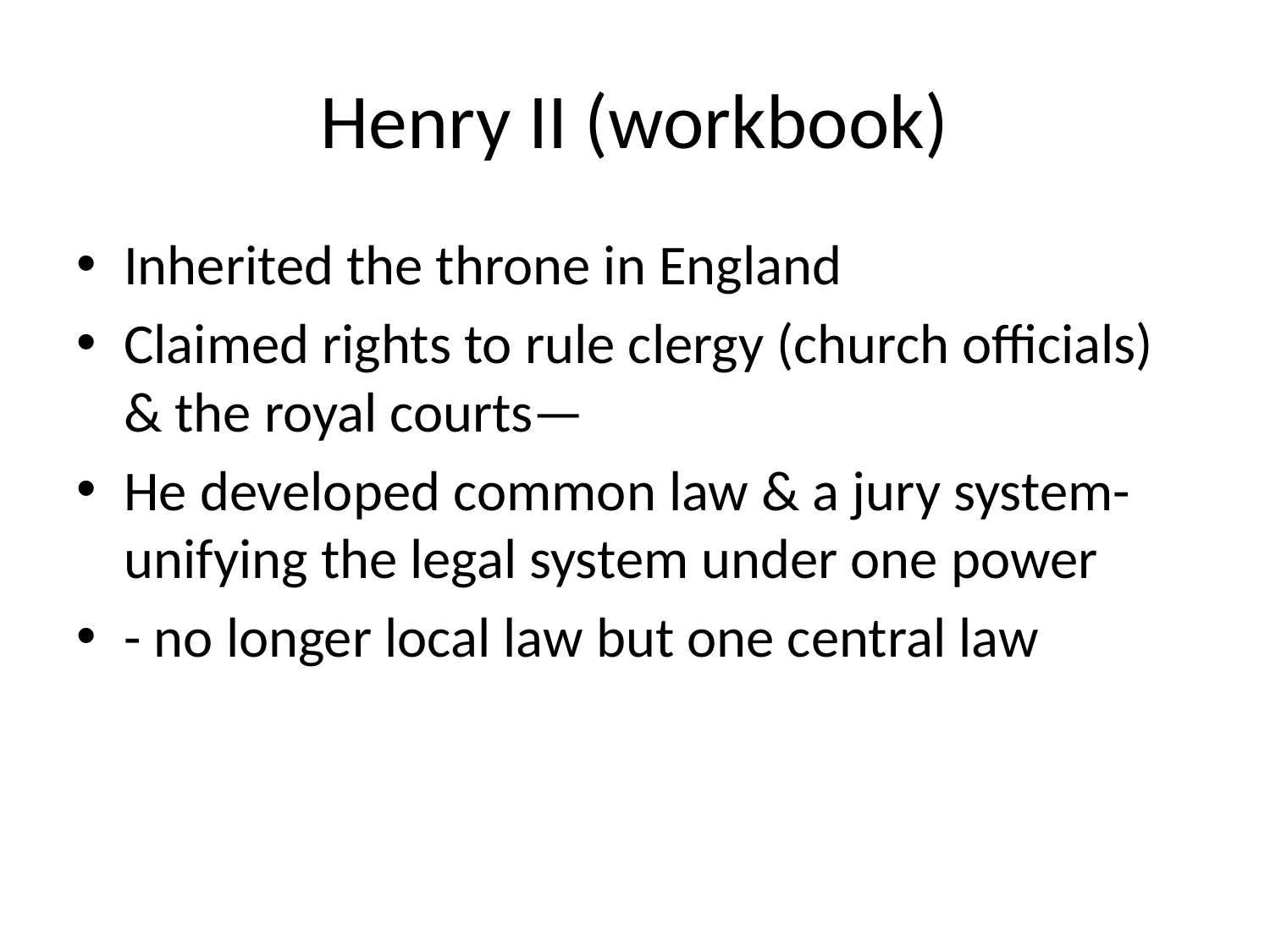

# Henry II (workbook)
Inherited the throne in England
Claimed rights to rule clergy (church officials) & the royal courts—
He developed common law & a jury system- unifying the legal system under one power
- no longer local law but one central law